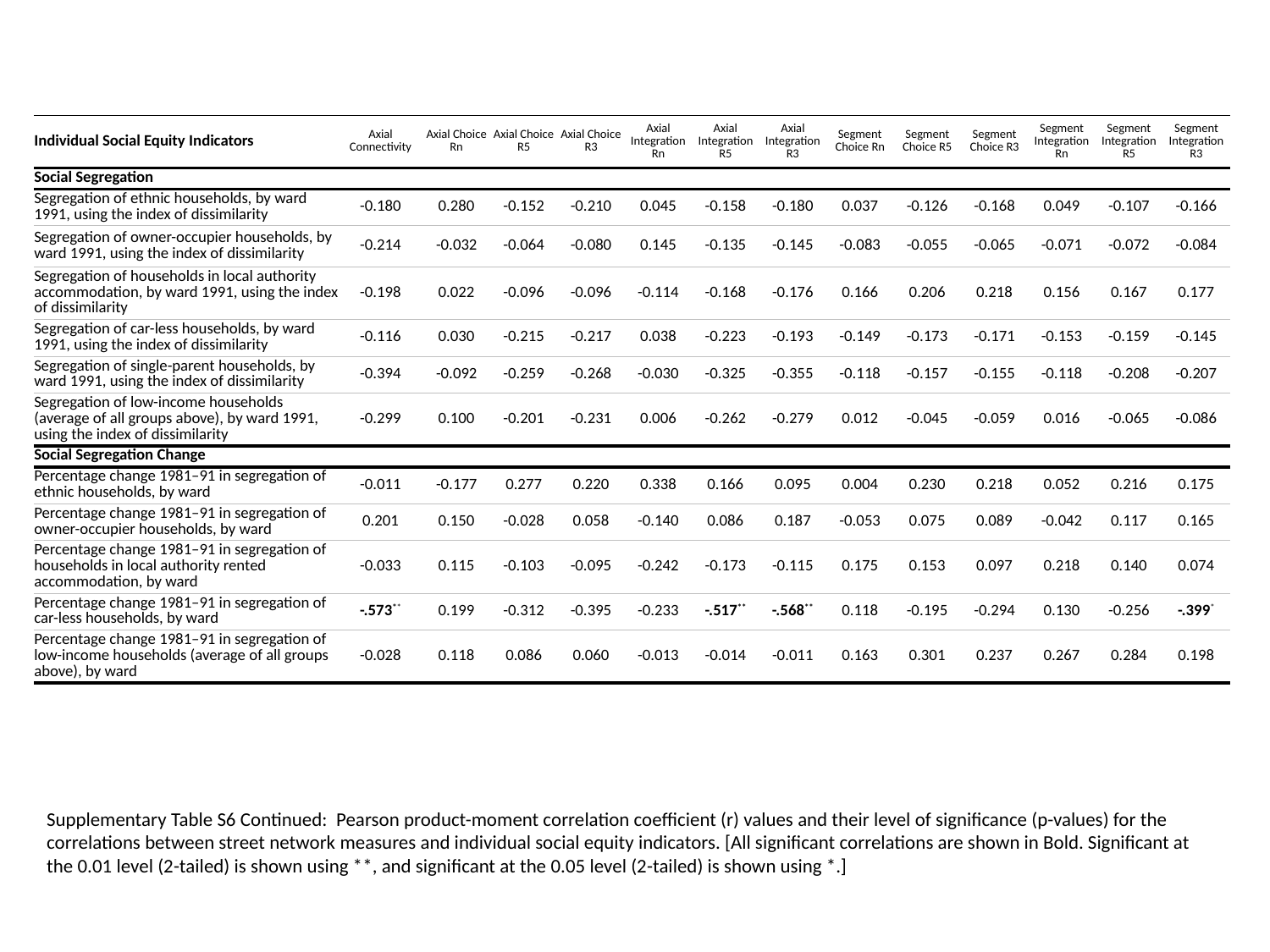

| Individual Social Equity Indicators | Axial Connectivity | Axial Choice Rn | Axial Choice R5 | Axial Choice R3 | Axial Integration Rn | Axial Integration R5 | Axial Integration R3 | Segment Choice Rn | Segment Choice R5 | Segment Choice R3 | Segment Integration Rn | Segment Integration R5 | Segment Integration R3 |
| --- | --- | --- | --- | --- | --- | --- | --- | --- | --- | --- | --- | --- | --- |
| Social Segregation |  |  |  |  |  |  |  |  |  |  |  |  |  |
| Segregation of ethnic households, by ward 1991, using the index of dissimilarity | -0.180 | 0.280 | -0.152 | -0.210 | 0.045 | -0.158 | -0.180 | 0.037 | -0.126 | -0.168 | 0.049 | -0.107 | -0.166 |
| Segregation of owner-occupier households, by ward 1991, using the index of dissimilarity | -0.214 | -0.032 | -0.064 | -0.080 | 0.145 | -0.135 | -0.145 | -0.083 | -0.055 | -0.065 | -0.071 | -0.072 | -0.084 |
| Segregation of households in local authority accommodation, by ward 1991, using the index of dissimilarity | -0.198 | 0.022 | -0.096 | -0.096 | -0.114 | -0.168 | -0.176 | 0.166 | 0.206 | 0.218 | 0.156 | 0.167 | 0.177 |
| Segregation of car-less households, by ward 1991, using the index of dissimilarity | -0.116 | 0.030 | -0.215 | -0.217 | 0.038 | -0.223 | -0.193 | -0.149 | -0.173 | -0.171 | -0.153 | -0.159 | -0.145 |
| Segregation of single-parent households, by ward 1991, using the index of dissimilarity | -0.394 | -0.092 | -0.259 | -0.268 | -0.030 | -0.325 | -0.355 | -0.118 | -0.157 | -0.155 | -0.118 | -0.208 | -0.207 |
| Segregation of low-income households (average of all groups above), by ward 1991, using the index of dissimilarity | -0.299 | 0.100 | -0.201 | -0.231 | 0.006 | -0.262 | -0.279 | 0.012 | -0.045 | -0.059 | 0.016 | -0.065 | -0.086 |
| Social Segregation Change |  |  |  |  |  |  |  |  |  |  |  |  |  |
| Percentage change 1981–91 in segregation of ethnic households, by ward | -0.011 | -0.177 | 0.277 | 0.220 | 0.338 | 0.166 | 0.095 | 0.004 | 0.230 | 0.218 | 0.052 | 0.216 | 0.175 |
| Percentage change 1981–91 in segregation of owner-occupier households, by ward | 0.201 | 0.150 | -0.028 | 0.058 | -0.140 | 0.086 | 0.187 | -0.053 | 0.075 | 0.089 | -0.042 | 0.117 | 0.165 |
| Percentage change 1981–91 in segregation of households in local authority rented accommodation, by ward | -0.033 | 0.115 | -0.103 | -0.095 | -0.242 | -0.173 | -0.115 | 0.175 | 0.153 | 0.097 | 0.218 | 0.140 | 0.074 |
| Percentage change 1981–91 in segregation of car-less households, by ward | -.573\*\* | 0.199 | -0.312 | -0.395 | -0.233 | -.517\*\* | -.568\*\* | 0.118 | -0.195 | -0.294 | 0.130 | -0.256 | -.399\* |
| Percentage change 1981–91 in segregation of low-income households (average of all groups above), by ward | -0.028 | 0.118 | 0.086 | 0.060 | -0.013 | -0.014 | -0.011 | 0.163 | 0.301 | 0.237 | 0.267 | 0.284 | 0.198 |
Supplementary Table S6 Continued:  Pearson product-moment correlation coefficient (r) values and their level of significance (p-values) for the correlations between street network measures and individual social equity indicators. [All significant correlations are shown in Bold. Significant at the 0.01 level (2-tailed) is shown using **, and significant at the 0.05 level (2-tailed) is shown using *.]